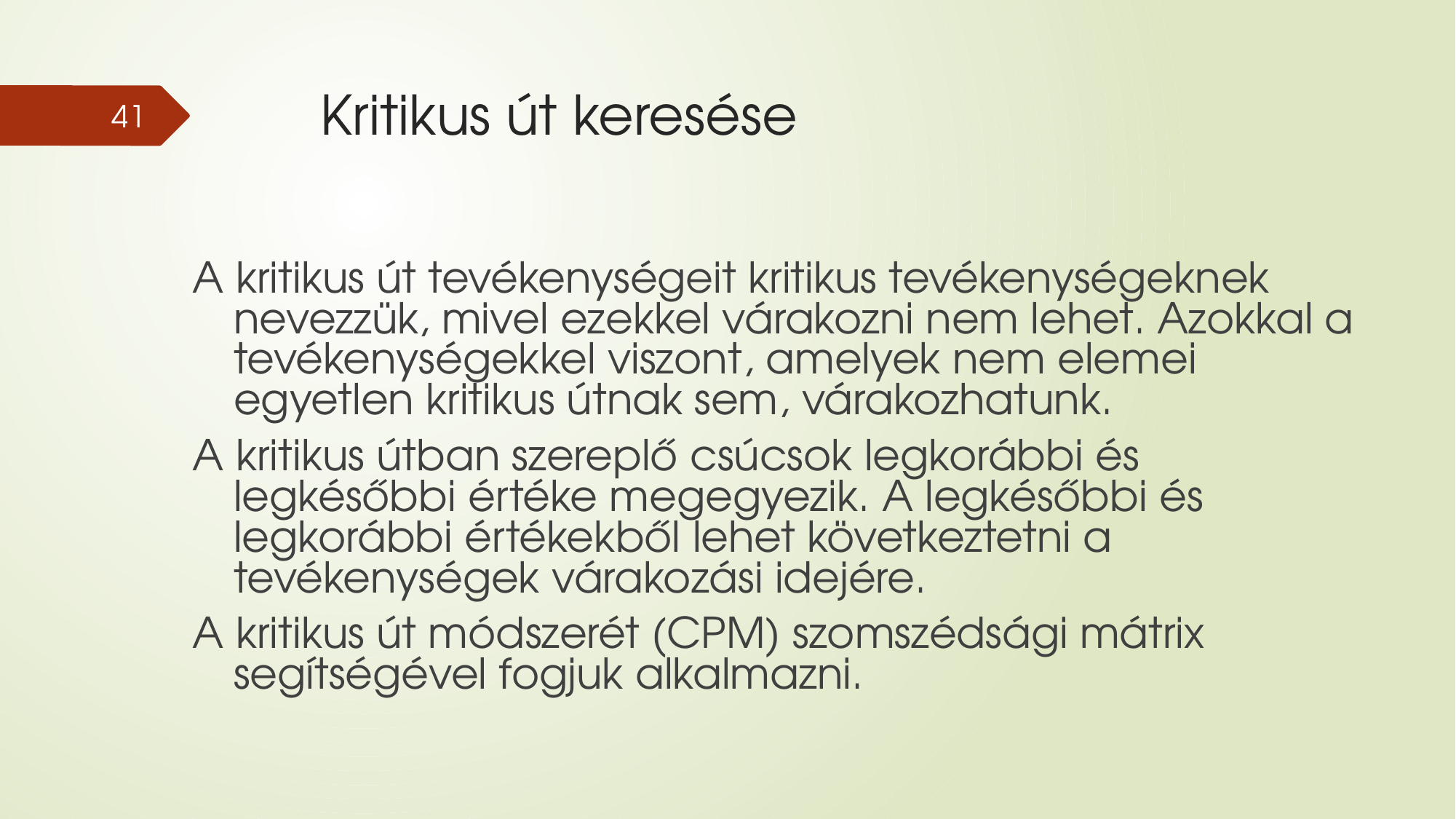

# Kritikus út keresése
41
A kritikus út tevékenységeit kritikus tevékenységeknek nevezzük, mivel ezekkel várakozni nem lehet. Azokkal a tevékenységekkel viszont, amelyek nem elemei egyetlen kritikus útnak sem, várakozhatunk.
A kritikus útban szereplő csúcsok legkorábbi és legkésőbbi értéke megegyezik. A legkésőbbi és legkorábbi értékekből lehet következtetni a tevékenységek várakozási idejére.
A kritikus út módszerét (CPM) szomszédsági mátrix segítségével fogjuk alkalmazni.